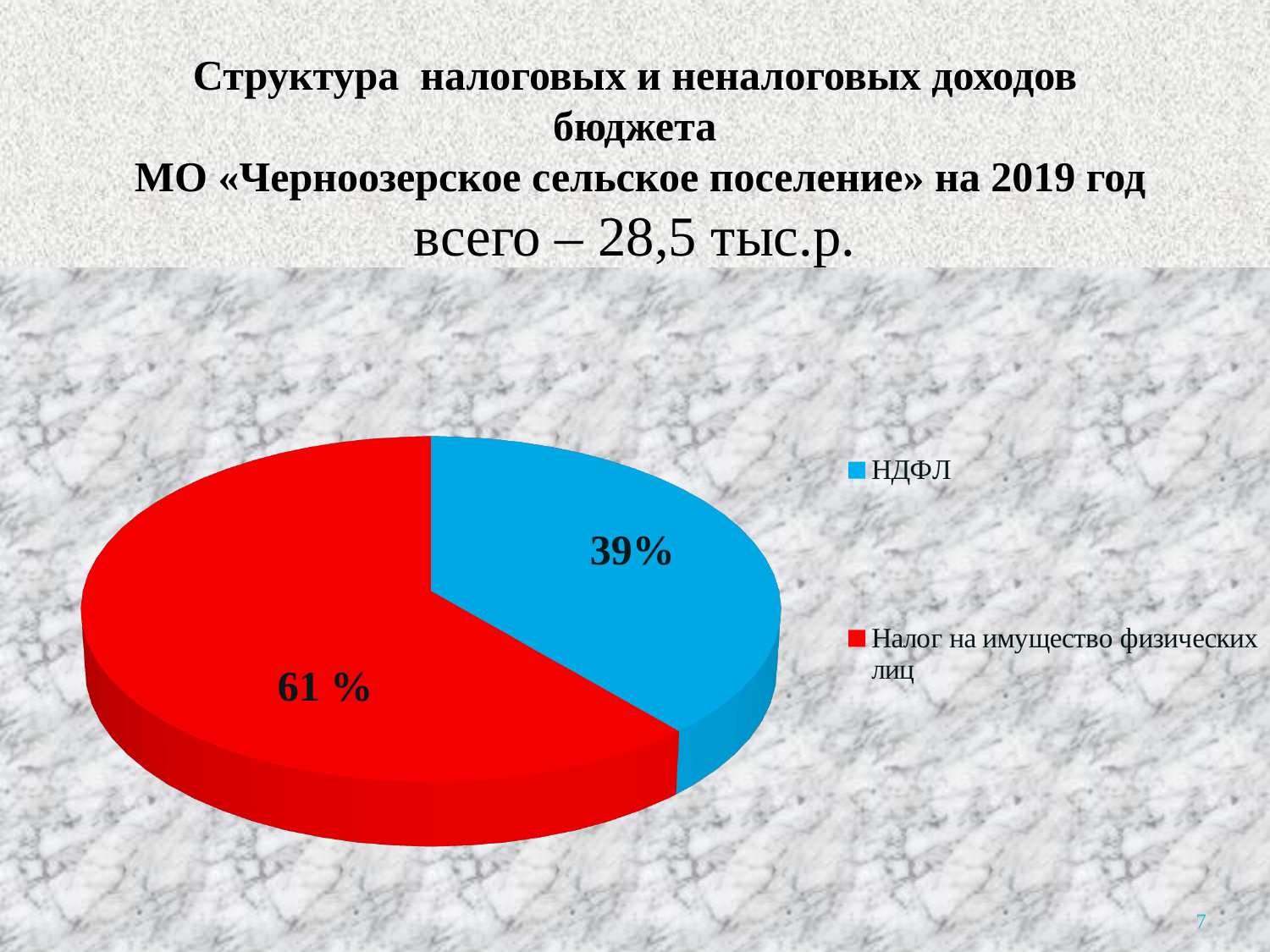

# Структура  налоговых и неналоговых доходов бюджета МО «Черноозерское сельское поселение» на 2019 год всего – 28,5 тыс.р.

[unsupported chart]

7